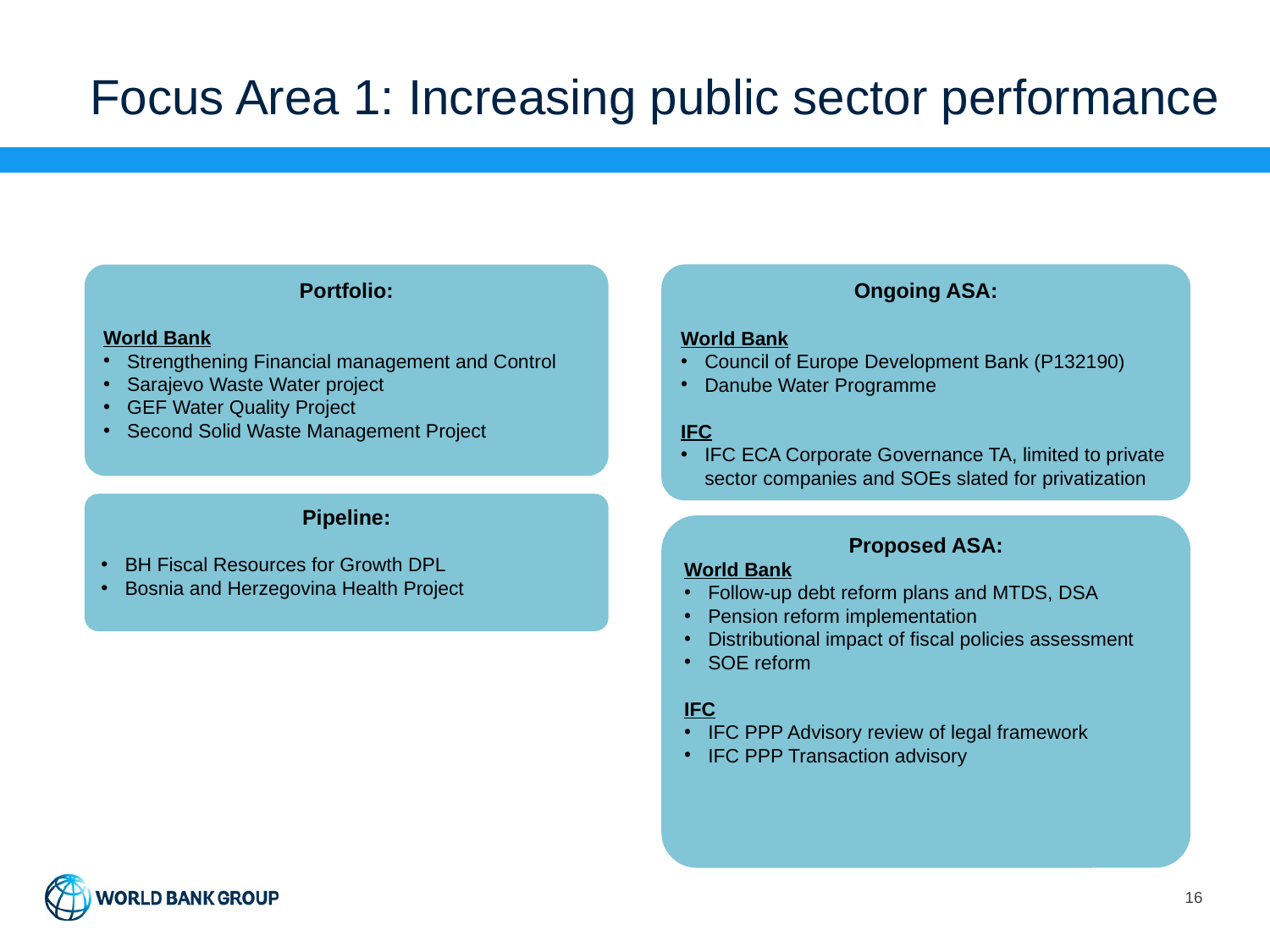

# Focus Area 1: Increasing public sector performance
Ongoing ASA:

World Bank
Council of Europe Development Bank (P132190)
Danube Water Programme

IFC
IFC ECA Corporate Governance TA, limited to private sector companies and SOEs slated for privatization

Portfolio:

World Bank
Strengthening Financial management and Control
Sarajevo Waste Water project
GEF Water Quality Project
Second Solid Waste Management Project

Pipeline:

BH Fiscal Resources for Growth DPL
Bosnia and Herzegovina Health Project

Proposed ASA:
World Bank
Follow-up debt reform plans and MTDS, DSA
Pension reform implementation
Distributional impact of fiscal policies assessment
SOE reform

IFC
IFC PPP Advisory review of legal framework
IFC PPP Transaction advisory

16